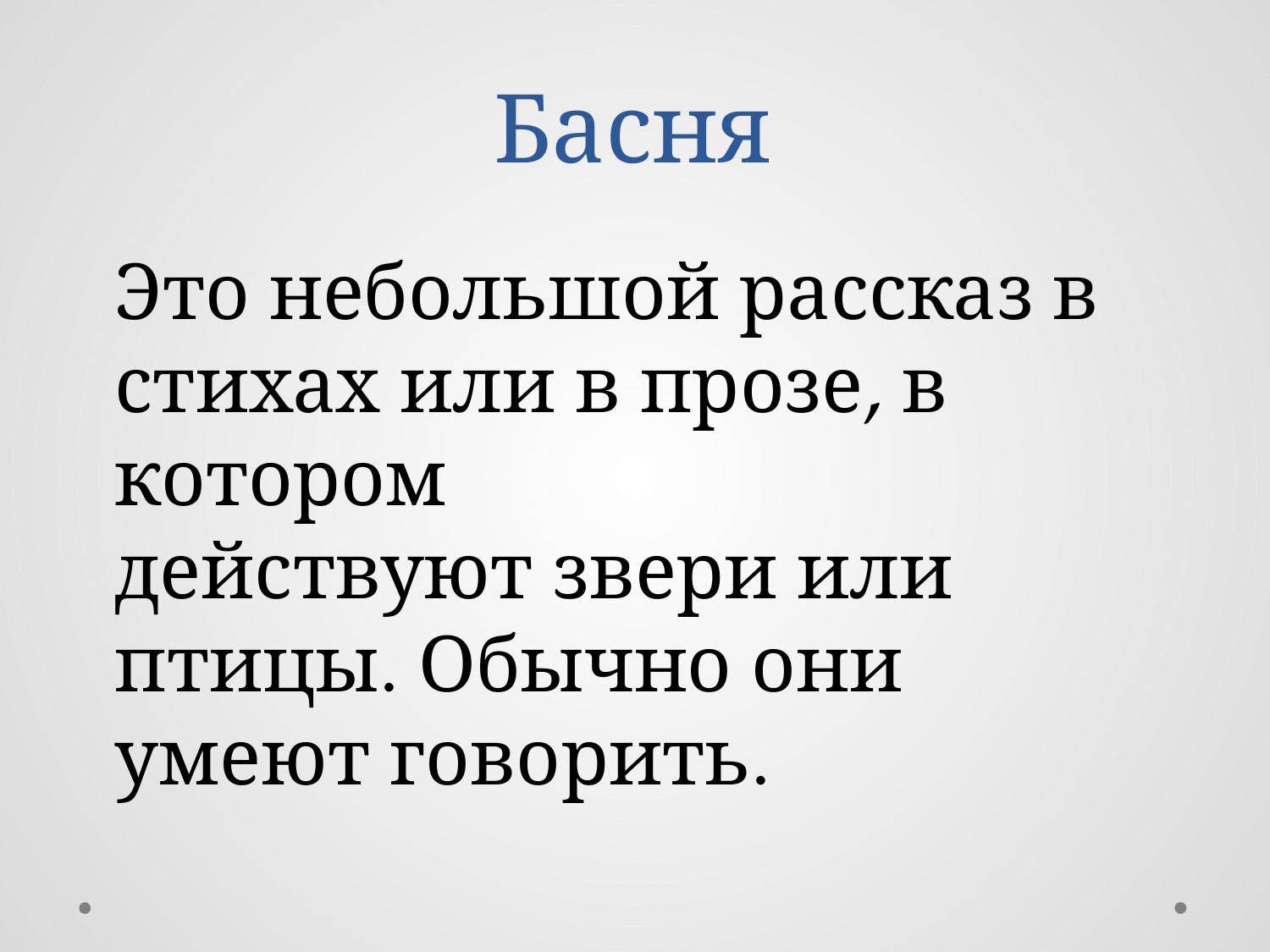

# Басня

Это небольшой рассказ в стихах или в прозе, в котором
действуют звери или птицы. Обычно они умеют говорить.